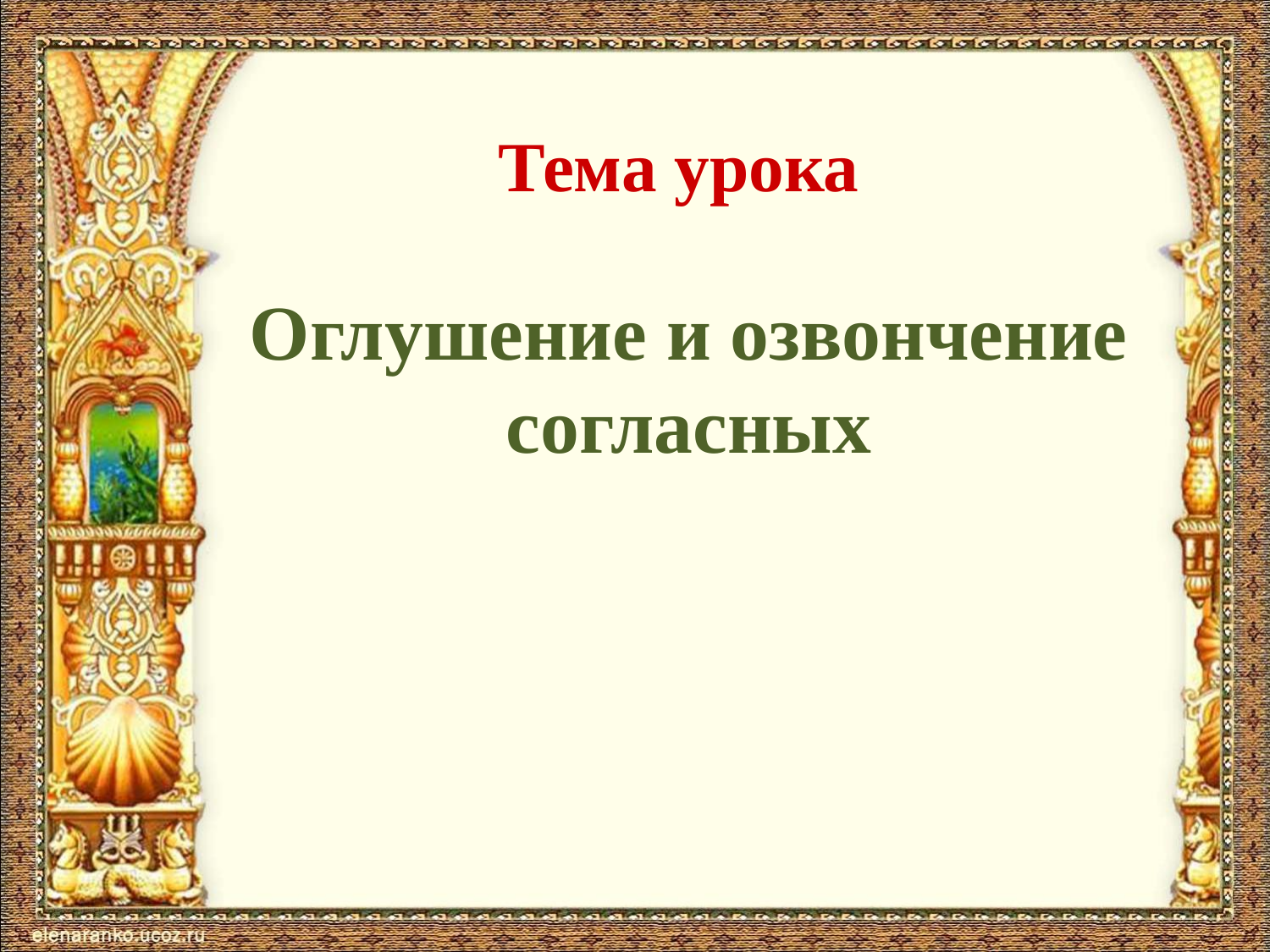

# Тема урока
Оглушение и озвончение согласных